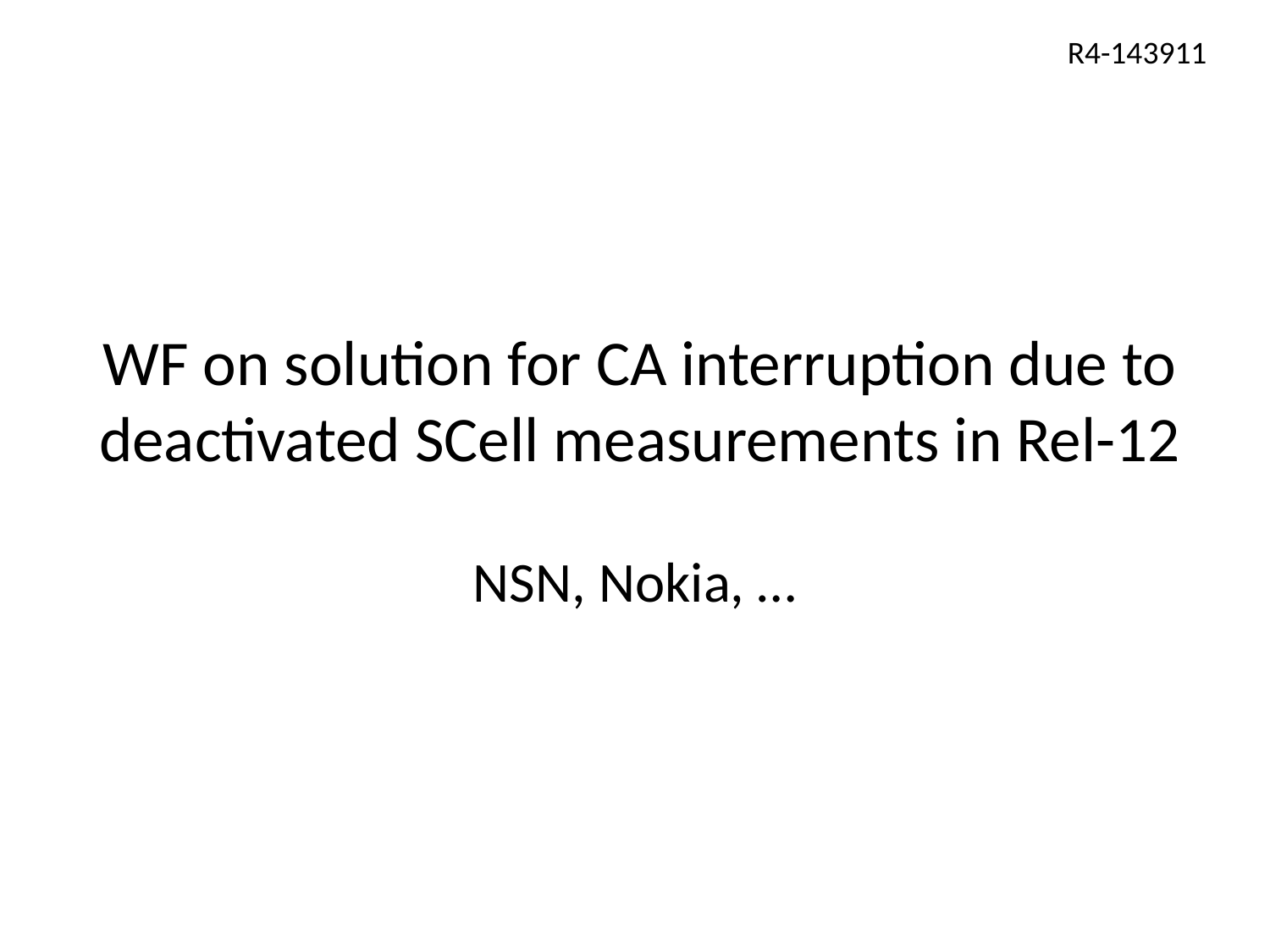

R4-143911
# WF on solution for CA interruption due to deactivated SCell measurements in Rel-12
NSN, Nokia, …